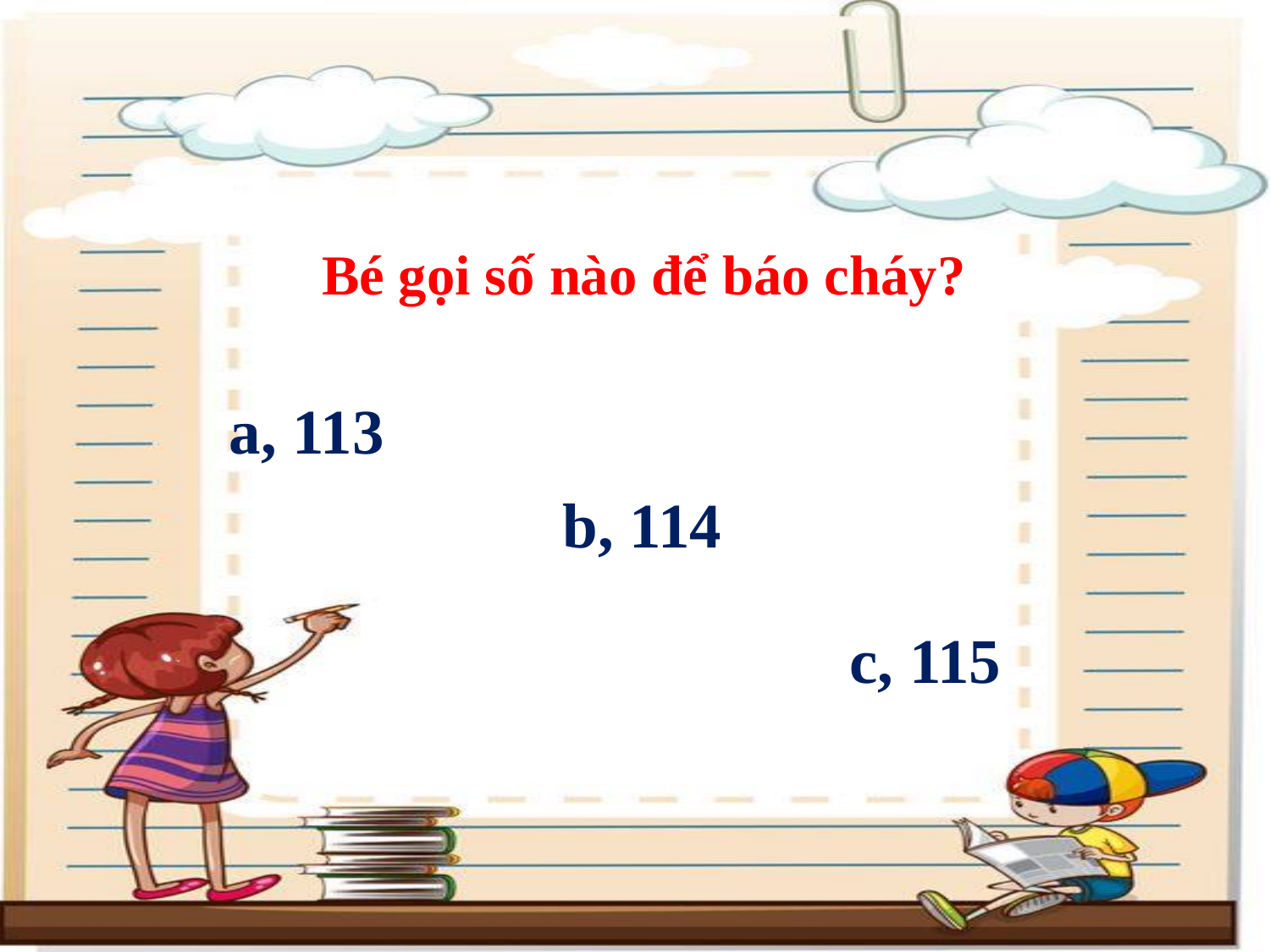

Bé gọi số nào để báo cháy?
a, 113

b, 114
c, 115